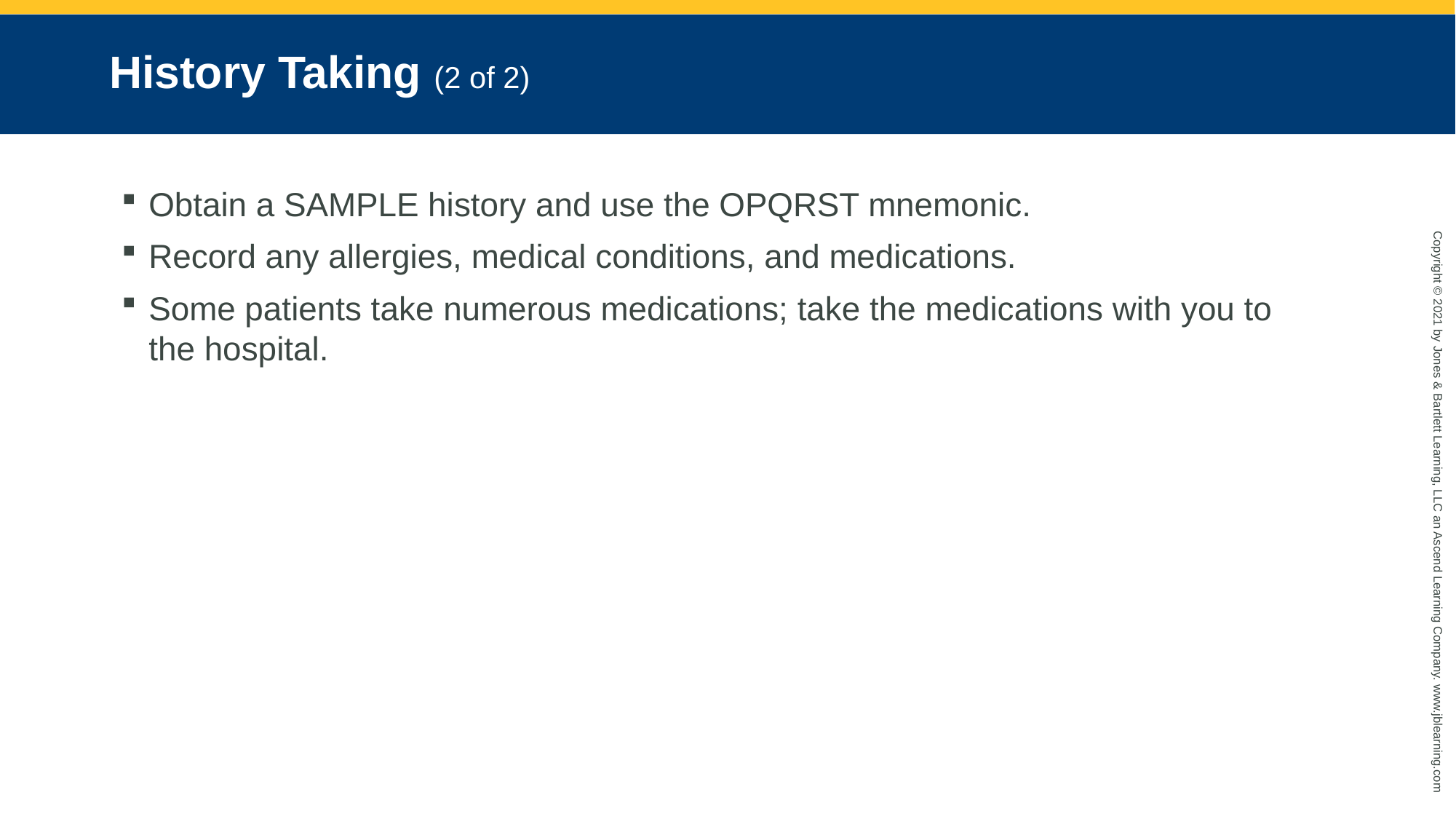

# History Taking (2 of 2)
Obtain a SAMPLE history and use the OPQRST mnemonic.
Record any allergies, medical conditions, and medications.
Some patients take numerous medications; take the medications with you to the hospital.